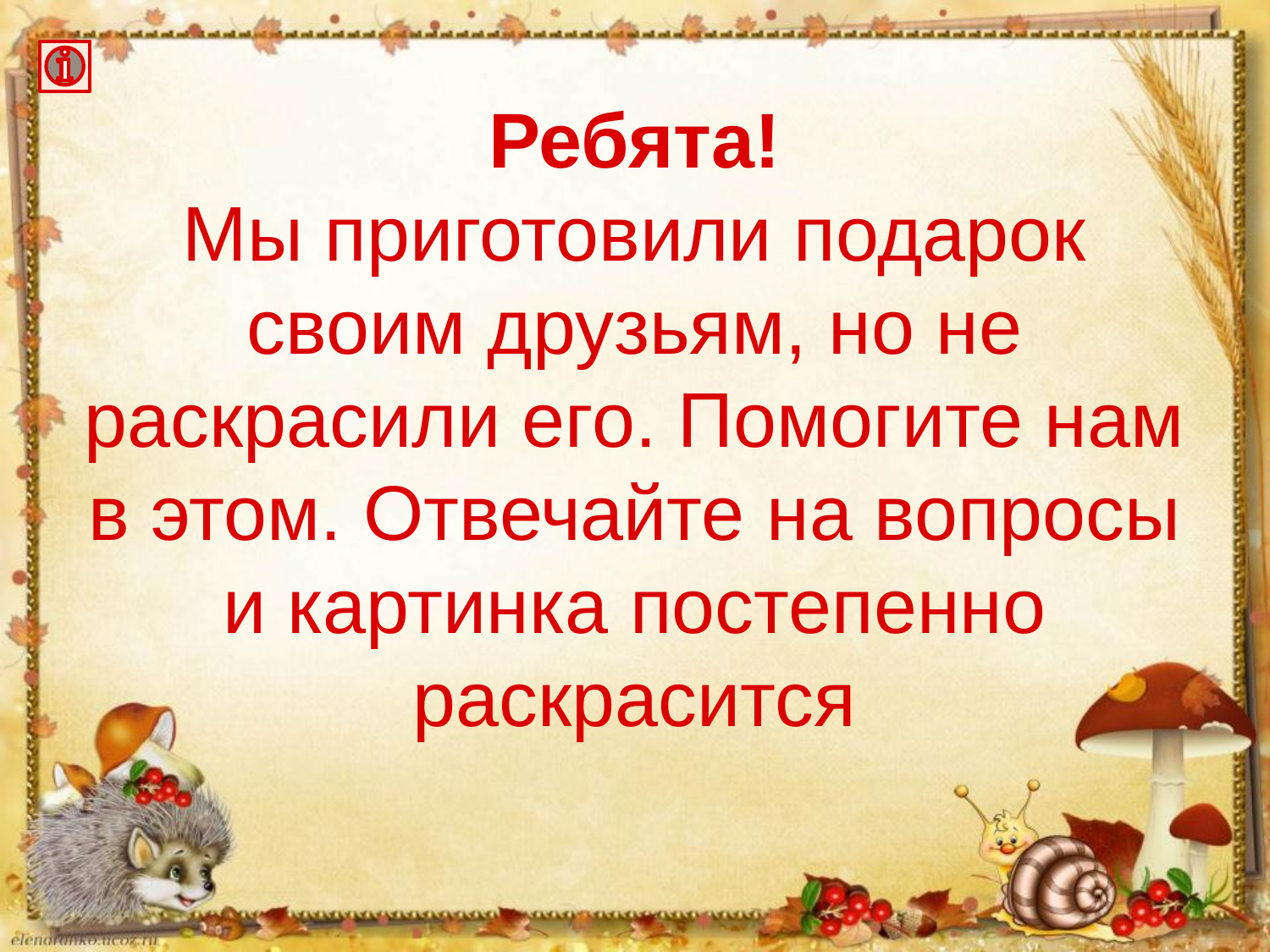

# Ребята! Мы приготовили подарок своим друзьям, но не раскрасили его. Помогите нам в этом. Отвечайте на вопросы и картинка постепенно раскрасится